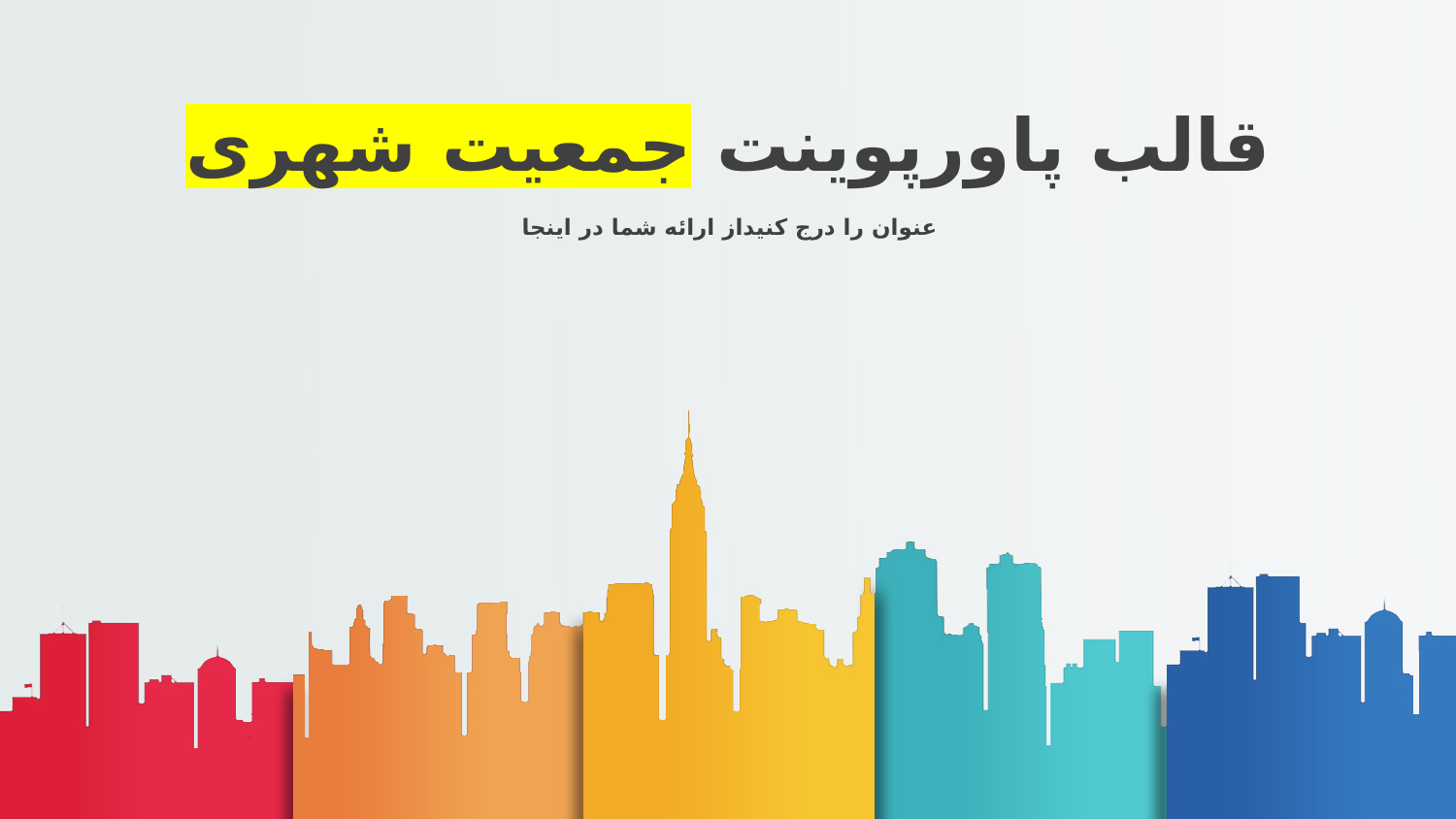

# قالب پاورپوینت جمعیت شهری
عنوان را درج کنیداز ارائه شما در اینجا